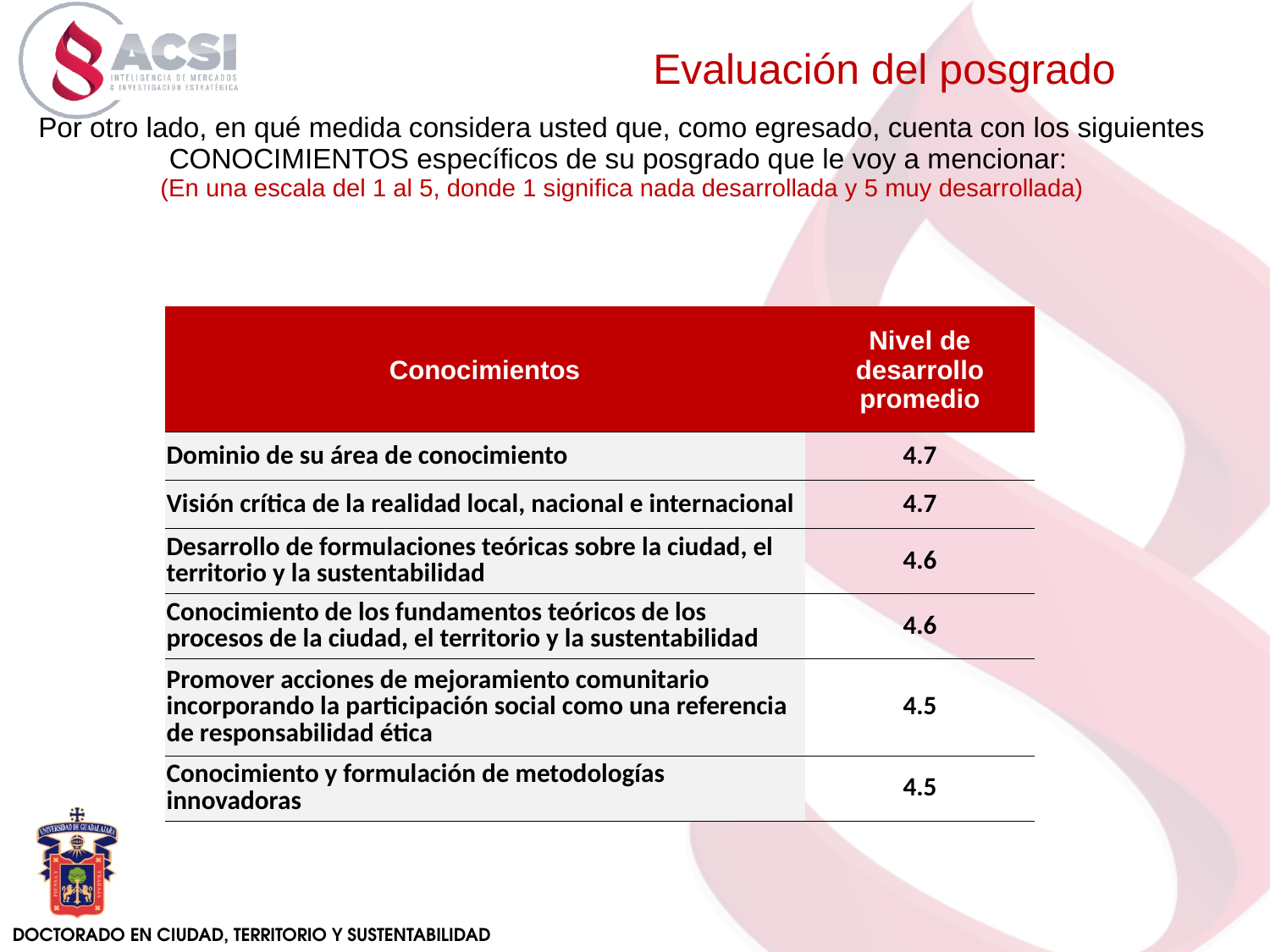

Evaluación del posgrado
Por otro lado, en qué medida considera usted que, como egresado, cuenta con los siguientes CONOCIMIENTOS específicos de su posgrado que le voy a mencionar:
(En una escala del 1 al 5, donde 1 significa nada desarrollada y 5 muy desarrollada)
| Conocimientos | Nivel de desarrollo promedio |
| --- | --- |
| Dominio de su área de conocimiento | 4.7 |
| Visión crítica de la realidad local, nacional e internacional | 4.7 |
| Desarrollo de formulaciones teóricas sobre la ciudad, el territorio y la sustentabilidad | 4.6 |
| Conocimiento de los fundamentos teóricos de los procesos de la ciudad, el territorio y la sustentabilidad | 4.6 |
| Promover acciones de mejoramiento comunitario incorporando la participación social como una referencia de responsabilidad ética | 4.5 |
| Conocimiento y formulación de metodologías innovadoras | 4.5 |